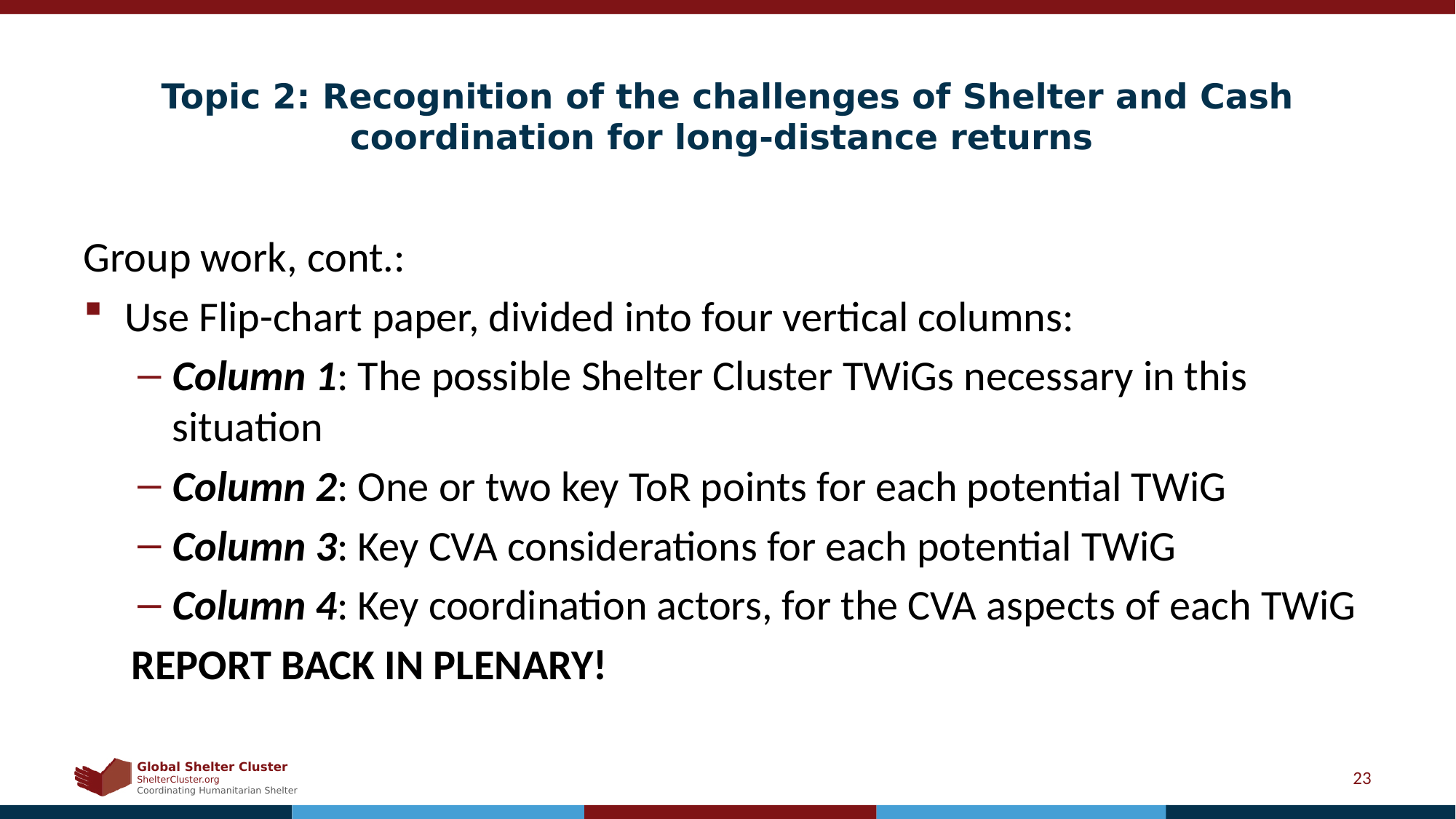

# Topic 2: Recognition of the challenges of Shelter and Cash coordination for long-distance returns
Group work, cont.:
Use Flip-chart paper, divided into four vertical columns:
Column 1: The possible Shelter Cluster TWiGs necessary in this situation
Column 2: One or two key ToR points for each potential TWiG
Column 3: Key CVA considerations for each potential TWiG
Column 4: Key coordination actors, for the CVA aspects of each TWiG
REPORT BACK IN PLENARY!

23